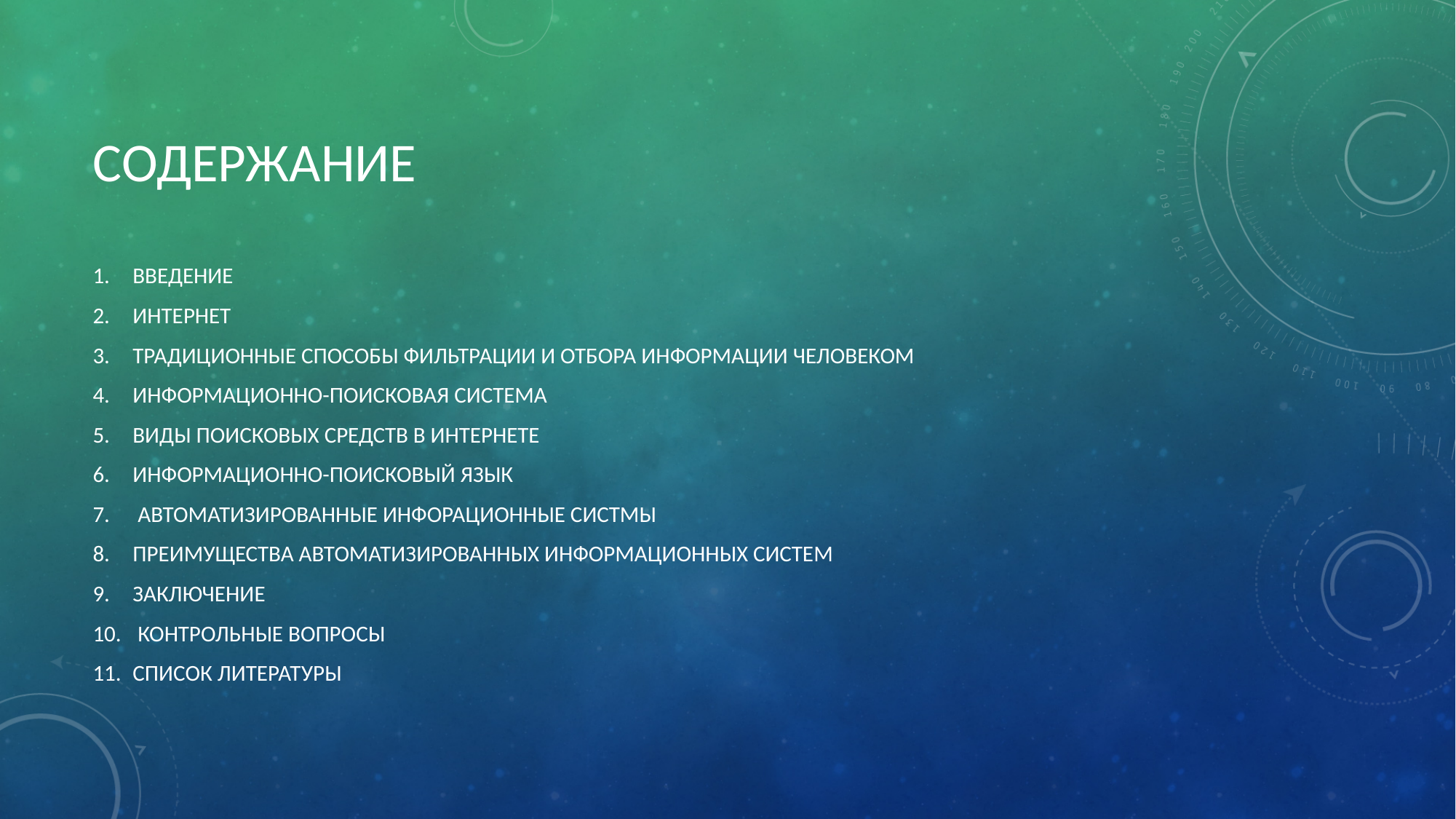

# содержание
ВВЕДЕНИЕ
ИНТЕРНЕТ
ТРАДИЦИОННЫЕ СПОСОБЫ ФИЛЬТРАЦИИ И ОТБОРА ИНФОРМАЦИИ ЧЕЛОВЕКОМ
ИНФОРМАЦИОННО-ПОИСКОВАЯ СИСТЕМА
ВИДЫ ПОИСКОВЫХ СРЕДСТВ В ИНТЕРНЕТЕ
ИНФОРМАЦИОННО-ПОИСКОВЫЙ ЯЗЫК
 АВТОМАТИЗИРОВАННЫЕ ИНФОРАЦИОННЫЕ СИСТМЫ
ПРЕИМУЩЕСТВА АВТОМАТИЗИРОВАННЫХ ИНФОРМАЦИОННЫХ СИСТЕМ
ЗАКЛЮЧЕНИЕ
 КОНТРОЛЬНЫЕ ВОПРОСЫ
СПИСОК ЛИТЕРАТУРЫ